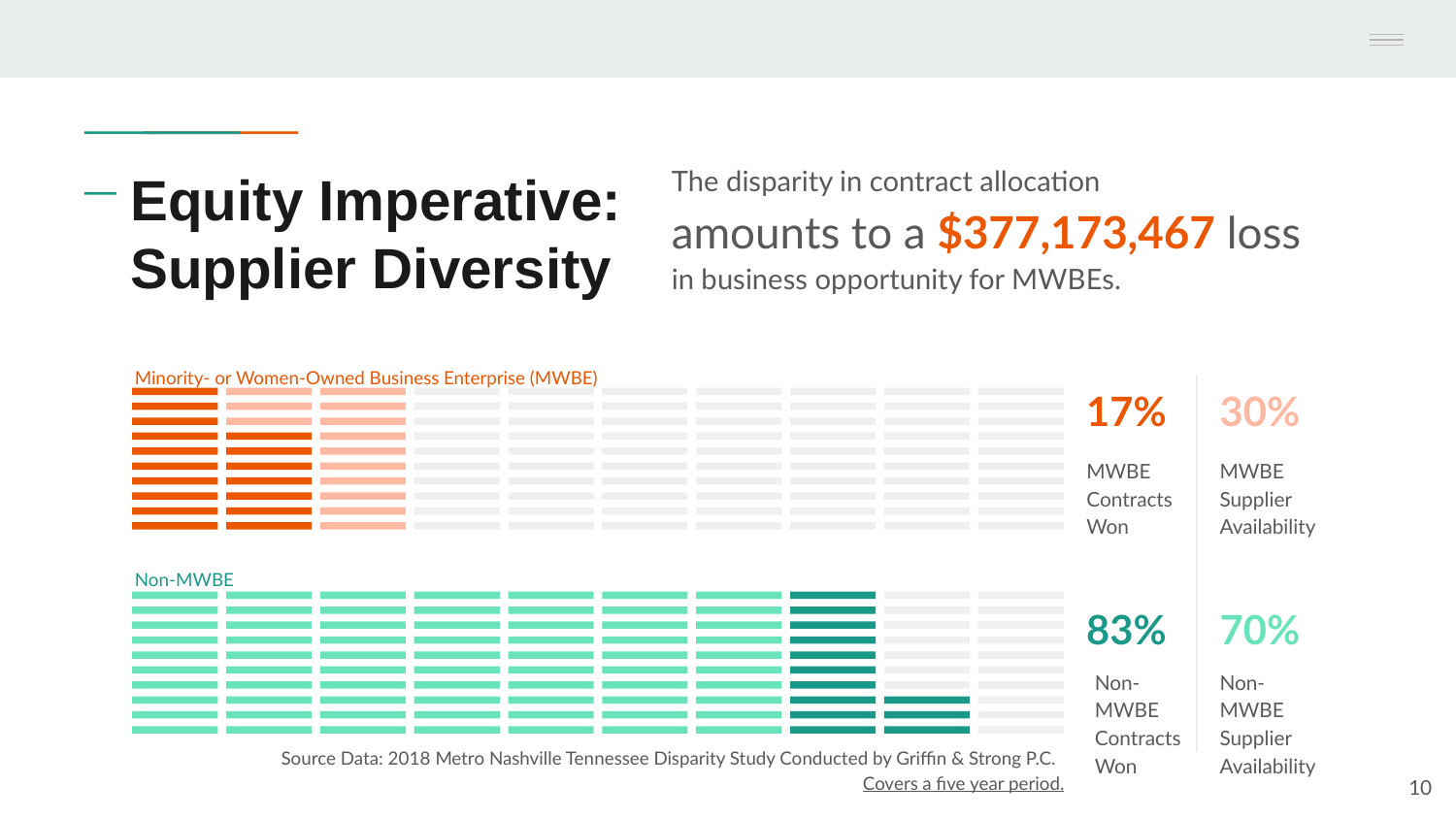

The disparity in contract allocation
amounts to a $377,173,467 loss
in business opportunity for MWBEs.
# Equity Imperative: Supplier Diversity
Minority- or Women-Owned Business Enterprise (MWBE)

17%
30%

MWBE
Contracts Won
MWBE Supplier Availability

Non-MWBE

83%
70%

Non- MWBE Contracts Won
Non-
MWBE
Supplier Availability

Source Data: 2018 Metro Nashville Tennessee Disparity Study Conducted by Griffin & Strong P.C.
Covers a five year period.
10